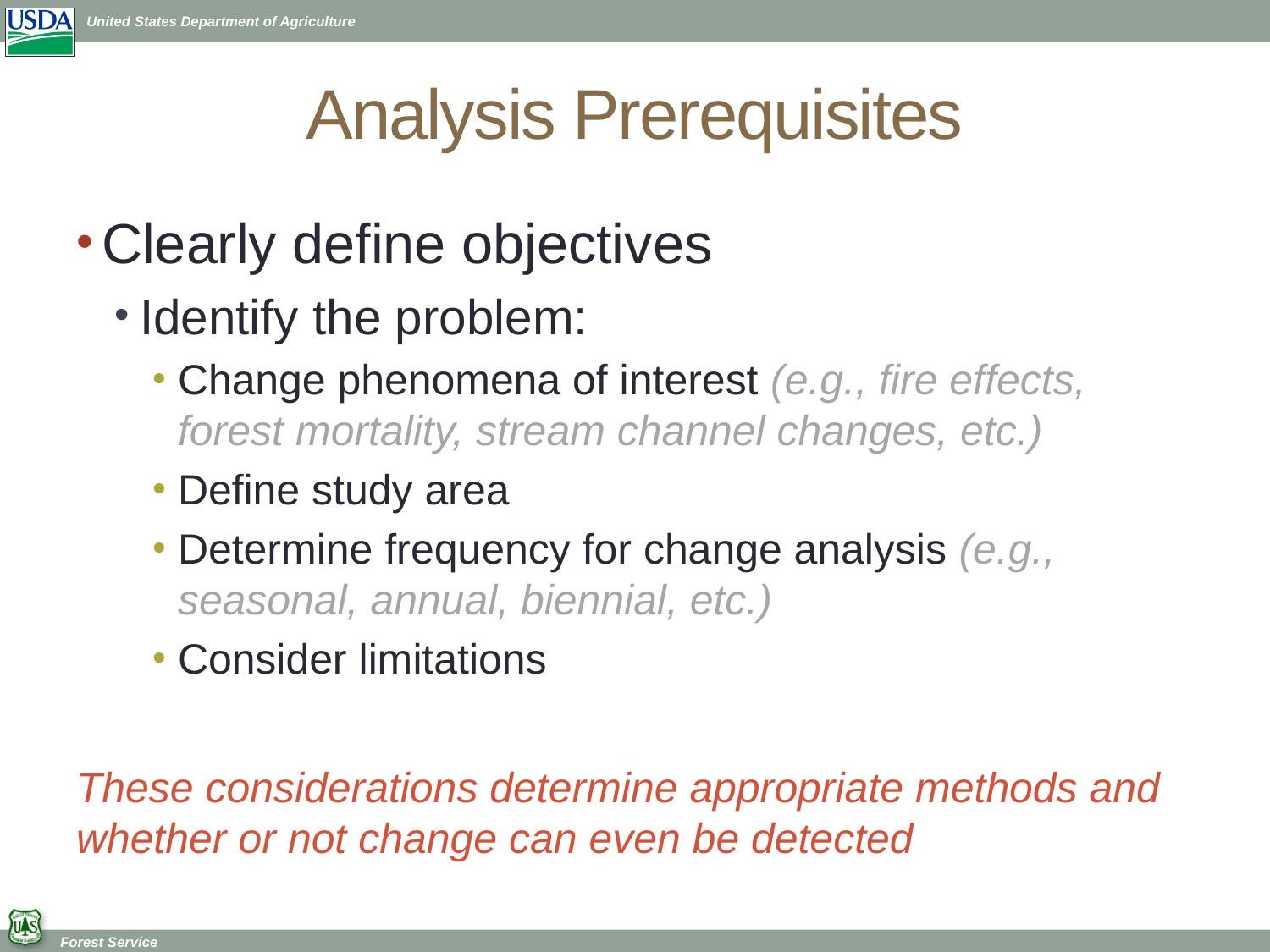

# Analysis Prerequisites
Clearly define objectives
Identify the problem:
Change phenomena of interest (e.g., fire effects, forest mortality, stream channel changes, etc.)
Define study area
Determine frequency for change analysis (e.g., seasonal, annual, biennial, etc.)
Consider limitations

These considerations determine appropriate methods and whether or not change can even be detected